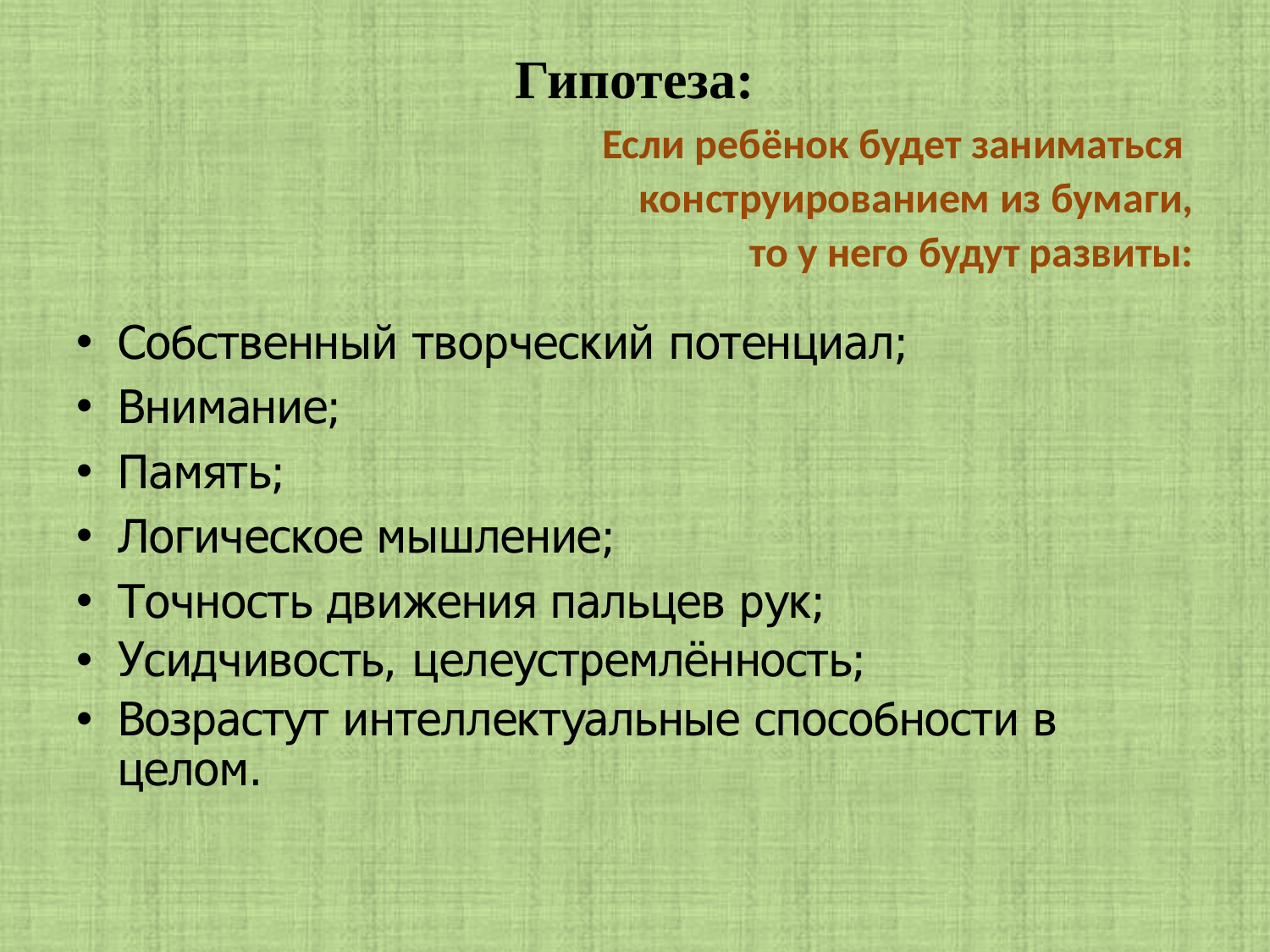

# Гипотеза:
Если ребёнок будет заниматься
конструированием из бумаги,
то у него будут развиты:

Собственный творческий потенциал;
Внимание;
Память;
Логическое мышление;
Точность движения пальцев рук;
Усидчивость, целеустремлённость;
Возрастут интеллектуальные способности в целом.